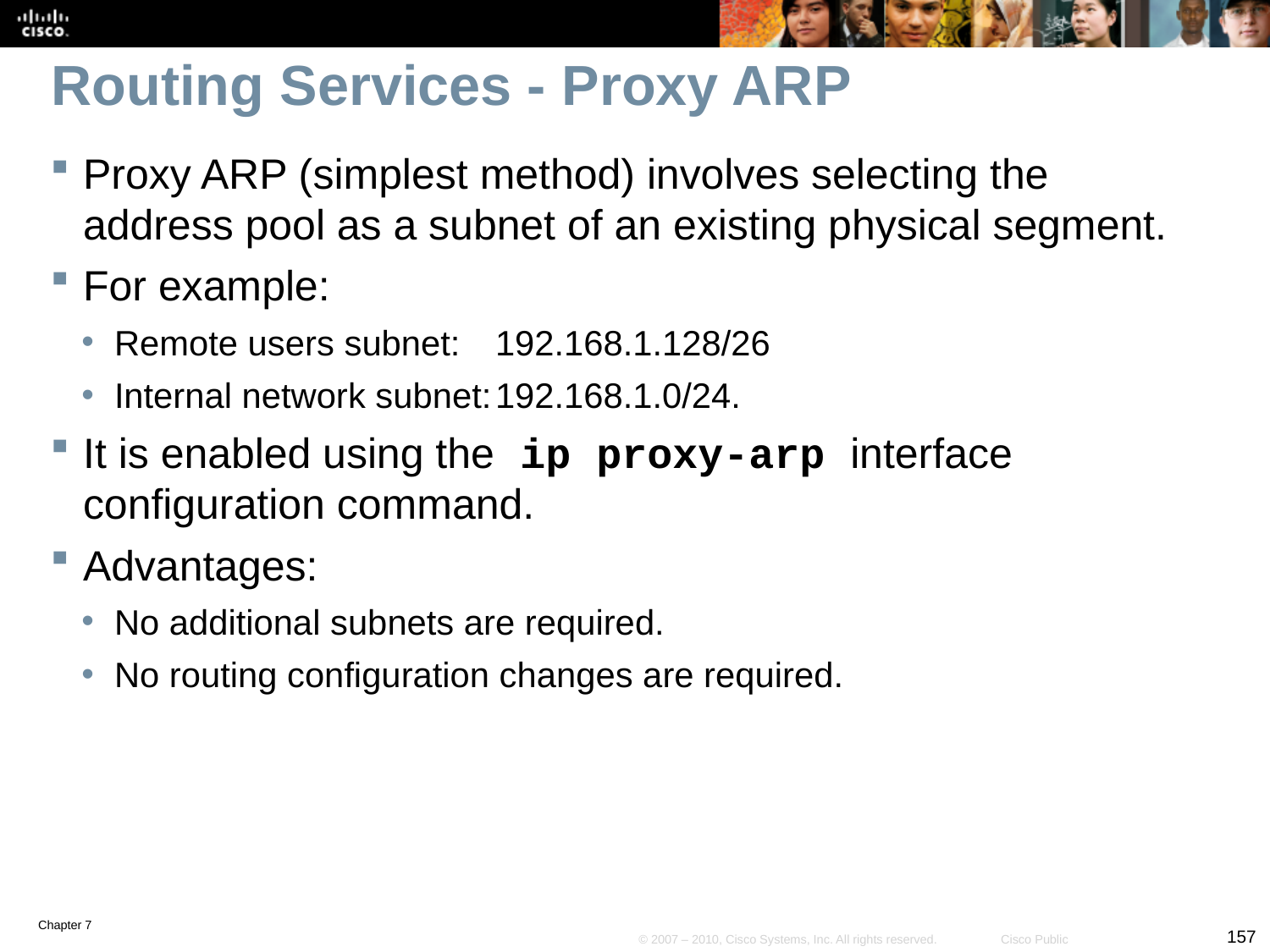

# Routing Services - Proxy ARP
Proxy ARP (simplest method) involves selecting the address pool as a subnet of an existing physical segment.
For example:
Remote users subnet:	192.168.1.128/26
Internal network subnet:	192.168.1.0/24.
It is enabled using the ip proxy-arp interface configuration command.
Advantages:
No additional subnets are required.
No routing configuration changes are required.